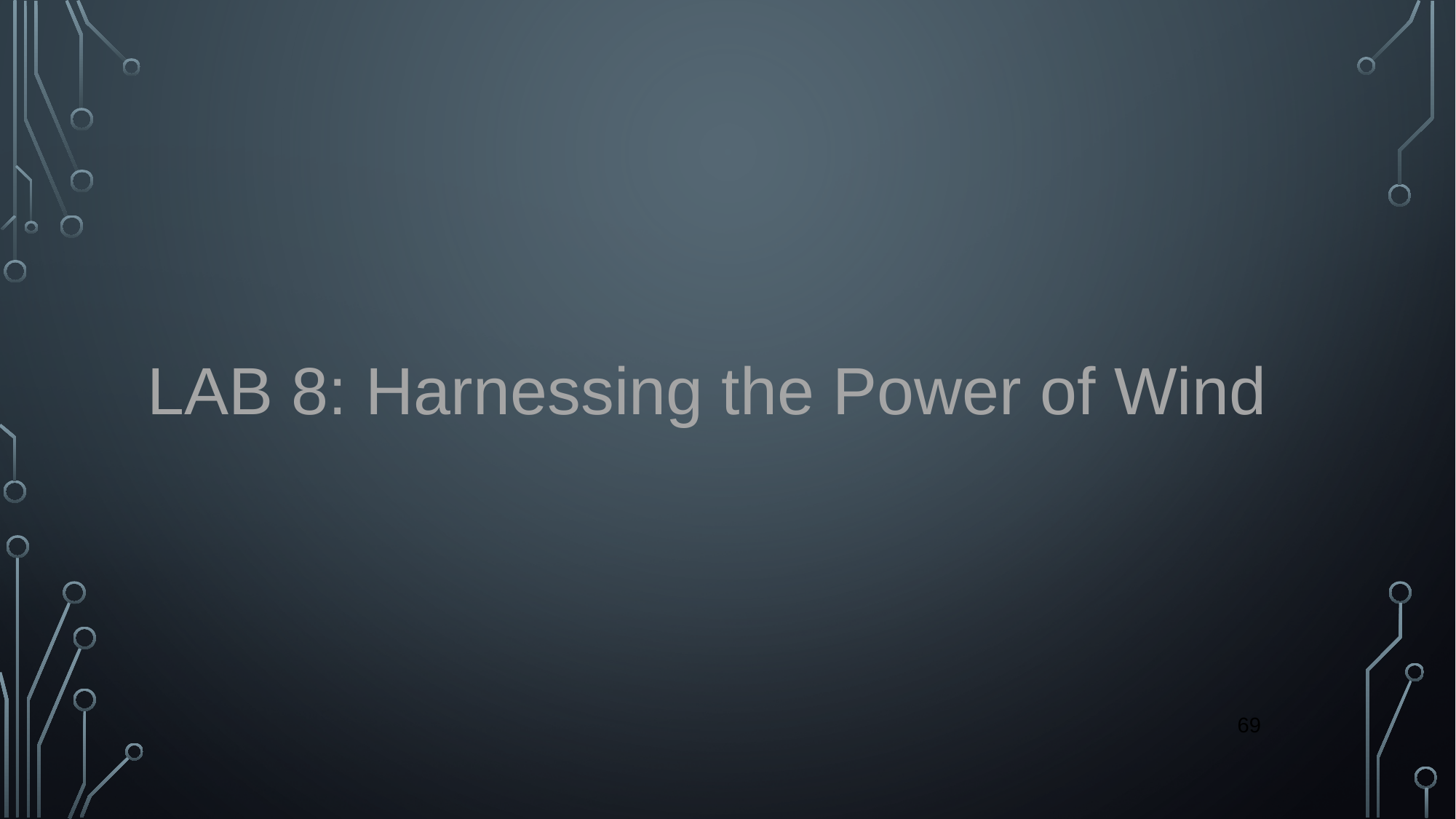

# LAB 8: Harnessing the Power of Wind
69